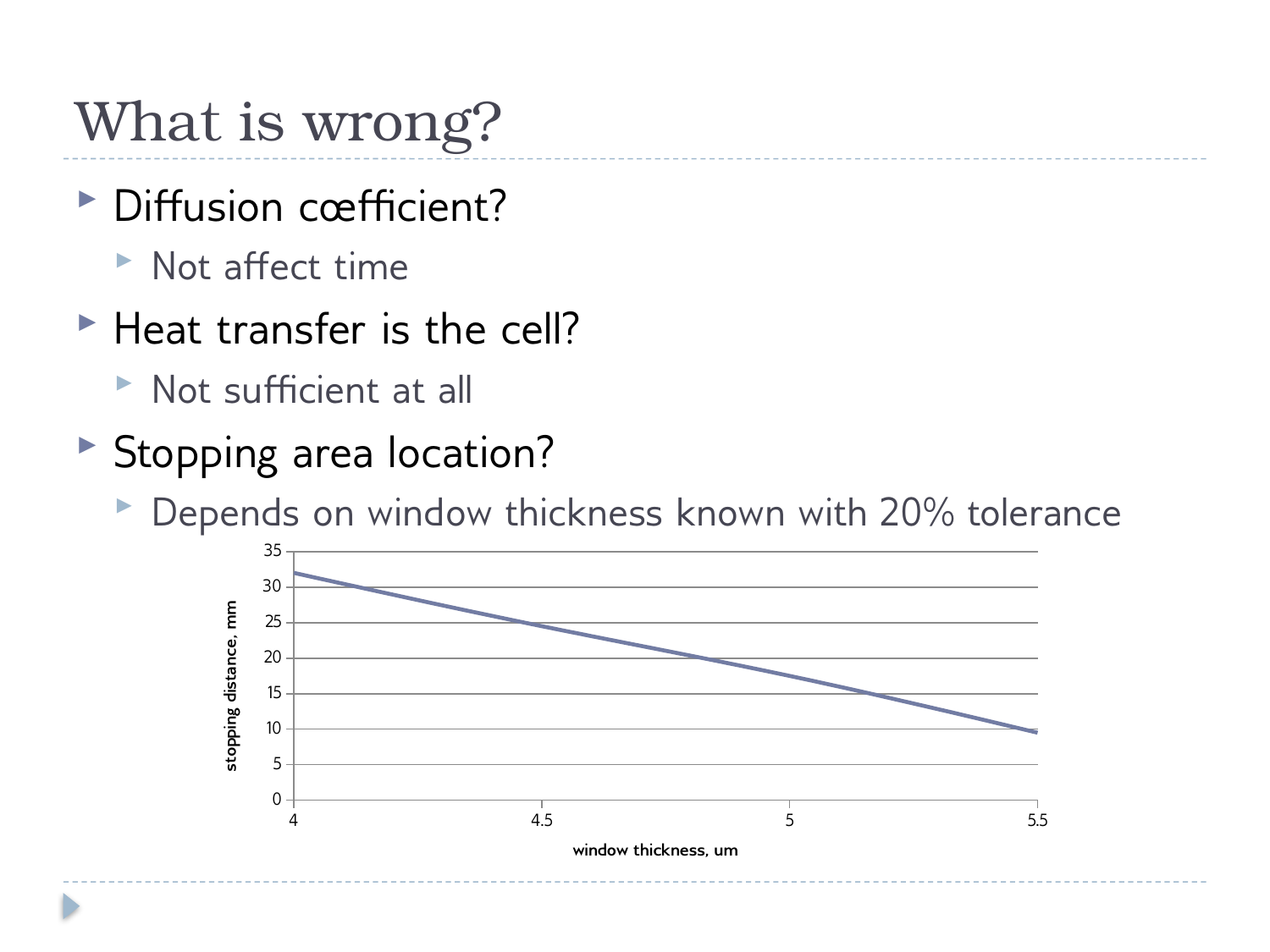

# What is wrong?
Diffusion coefficient?
Not affect time
Heat transfer is the cell?
Not sufficient at all
Stopping area location?
Depends on window thickness known with 20% tolerance

### Chart

| Category |  |
|---|---|